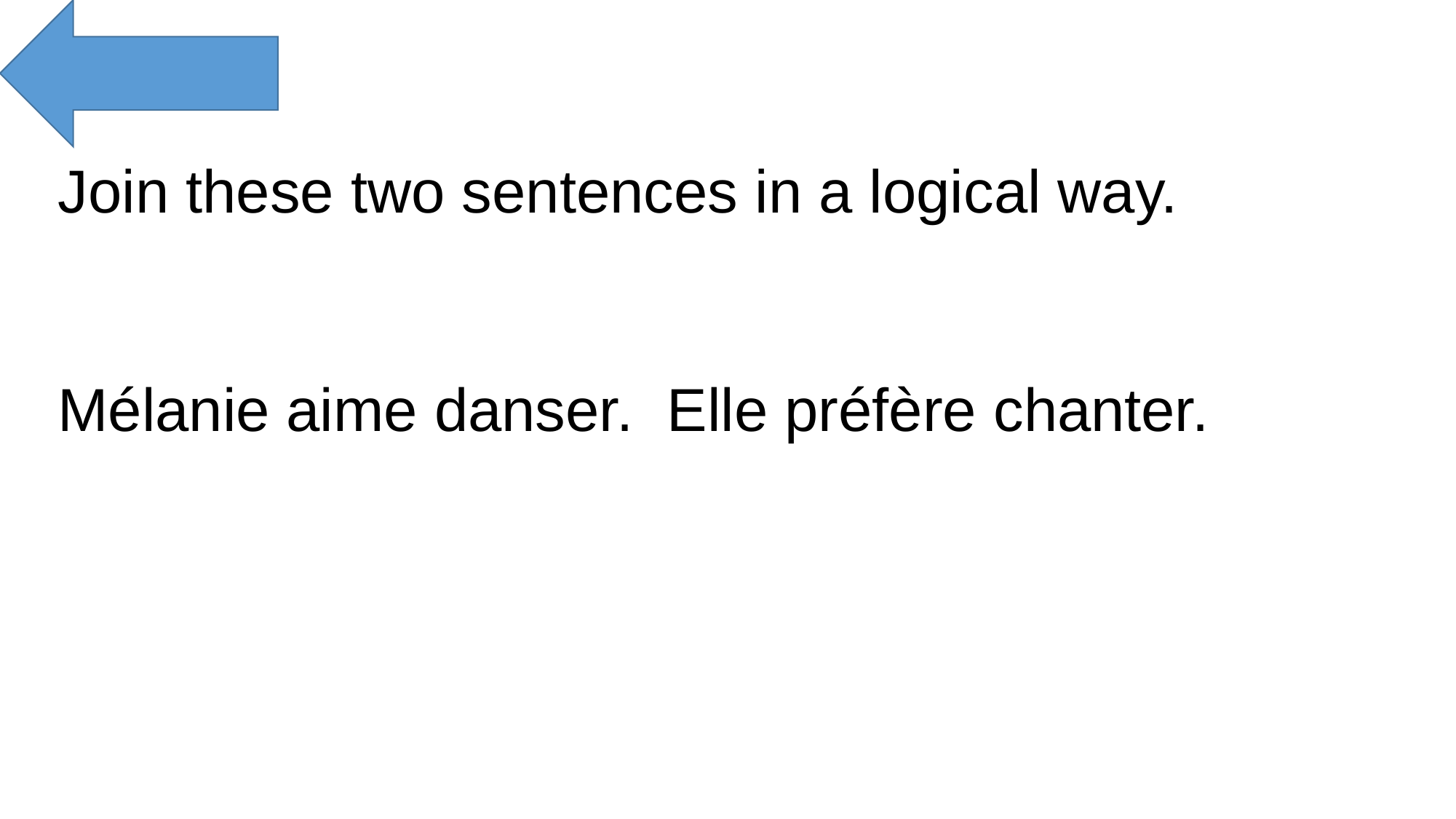

Join these two sentences in a logical way.

Mélanie aime danser.  Elle préfère chanter.